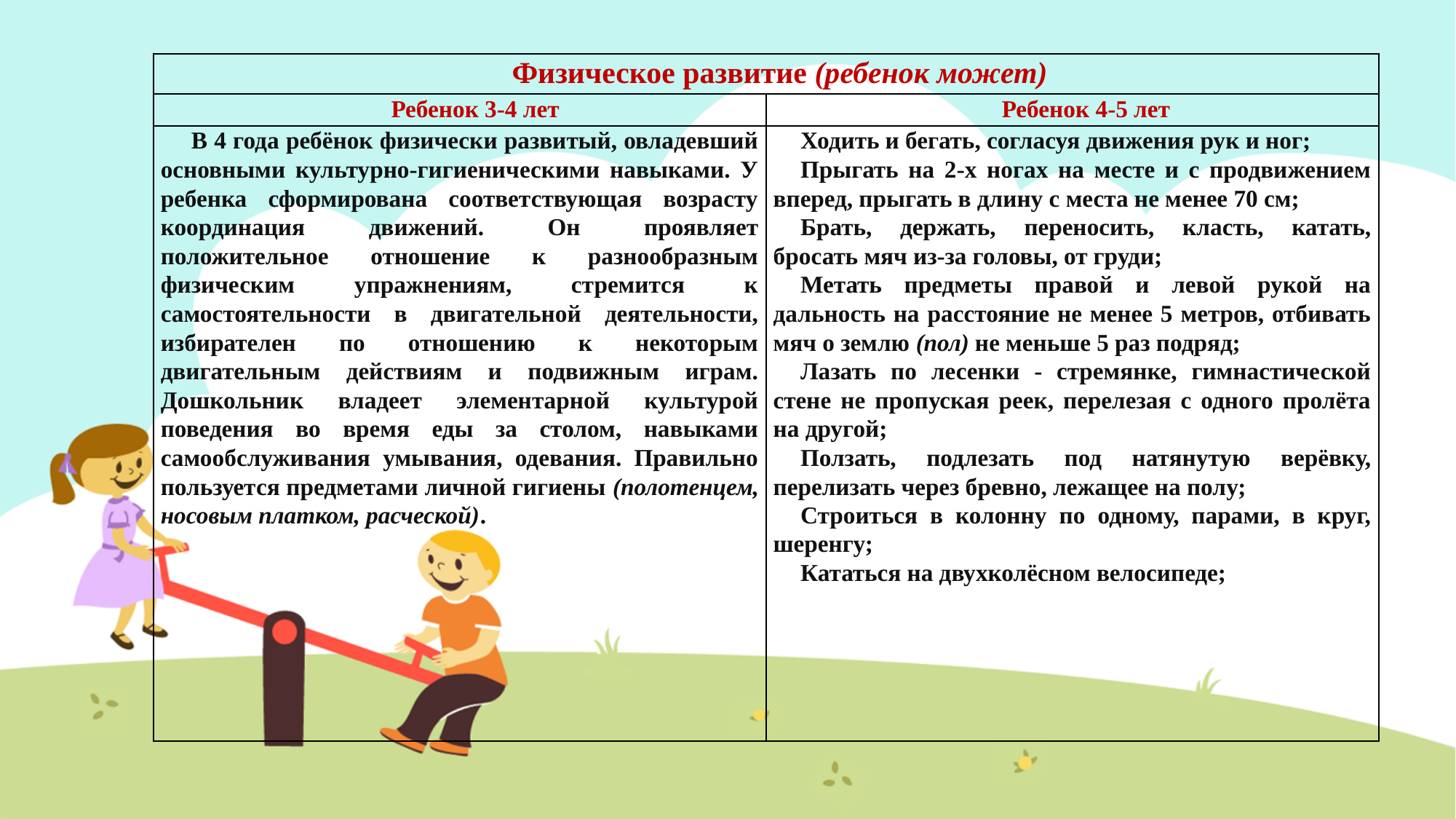

| Физическое развитие (ребенок может) |  |
| --- | --- |
| Ребенок 3-4 лет | Ребенок 4-5 лет |
| В 4 года ребёнок физически развитый, овладевший основными культурно-гигиеническими навыками. У ребенка сформирована соответствующая возрасту координация движений. Он проявляет положительное отношение к разнообразным физическим упражнениям, стремится к самостоятельности в двигательной деятельности, избирателен по отношению к некоторым двигательным действиям и подвижным играм. Дошкольник владеет элементарной культурой поведения во время еды за столом, навыками самообслуживания умывания, одевания. Правильно пользуется предметами личной гигиены (полотенцем, носовым платком, расческой). | Ходить и бегать, согласуя движения рук и ног; Прыгать на 2-х ногах на месте и с продвижением вперед, прыгать в длину с места не менее 70 см; Брать, держать, переносить, класть, катать, бросать мяч из-за головы, от груди; Метать предметы правой и левой рукой на дальность на расстояние не менее 5 метров, отбивать мяч о землю (пол) не меньше 5 раз подряд; Лазать по лесенки - стремянке, гимнастической стене не пропуская реек, перелезая с одного пролёта на другой; Ползать, подлезать под натянутую верёвку, перелизать через бревно, лежащее на полу; Строиться в колонну по одному, парами, в круг, шеренгу; Кататься на двухколёсном велосипеде; |